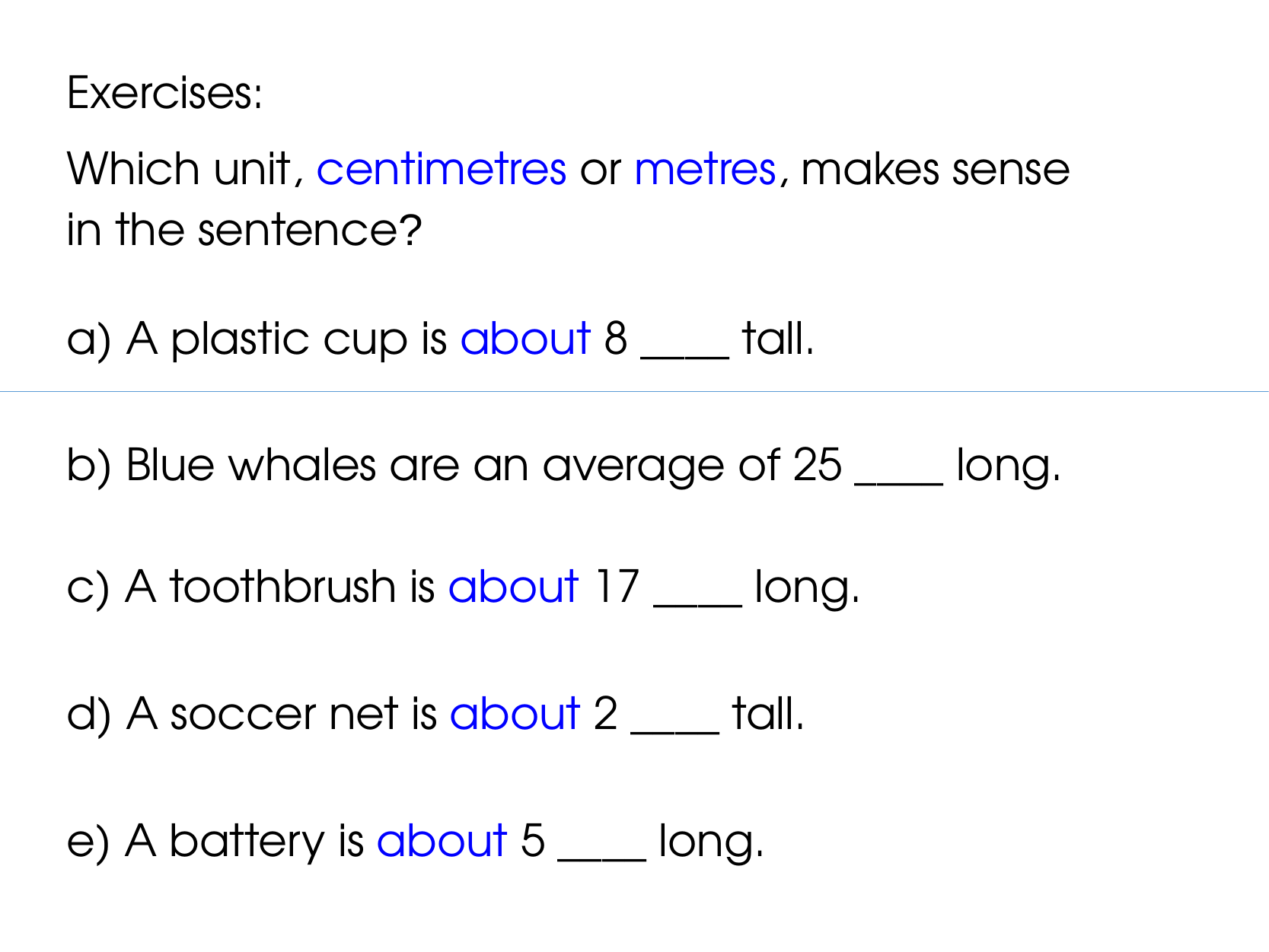

Exercises:
Which unit, centimetres or metres, makes sense
in the sentence?
a) A plastic cup is about 8 ____ tall.
b) Blue whales are an average of 25 ____ long.
c) A toothbrush is about 17 ____ long.
d) A soccer net is about 2 ____ tall.
e) A battery is about 5 ____ long.